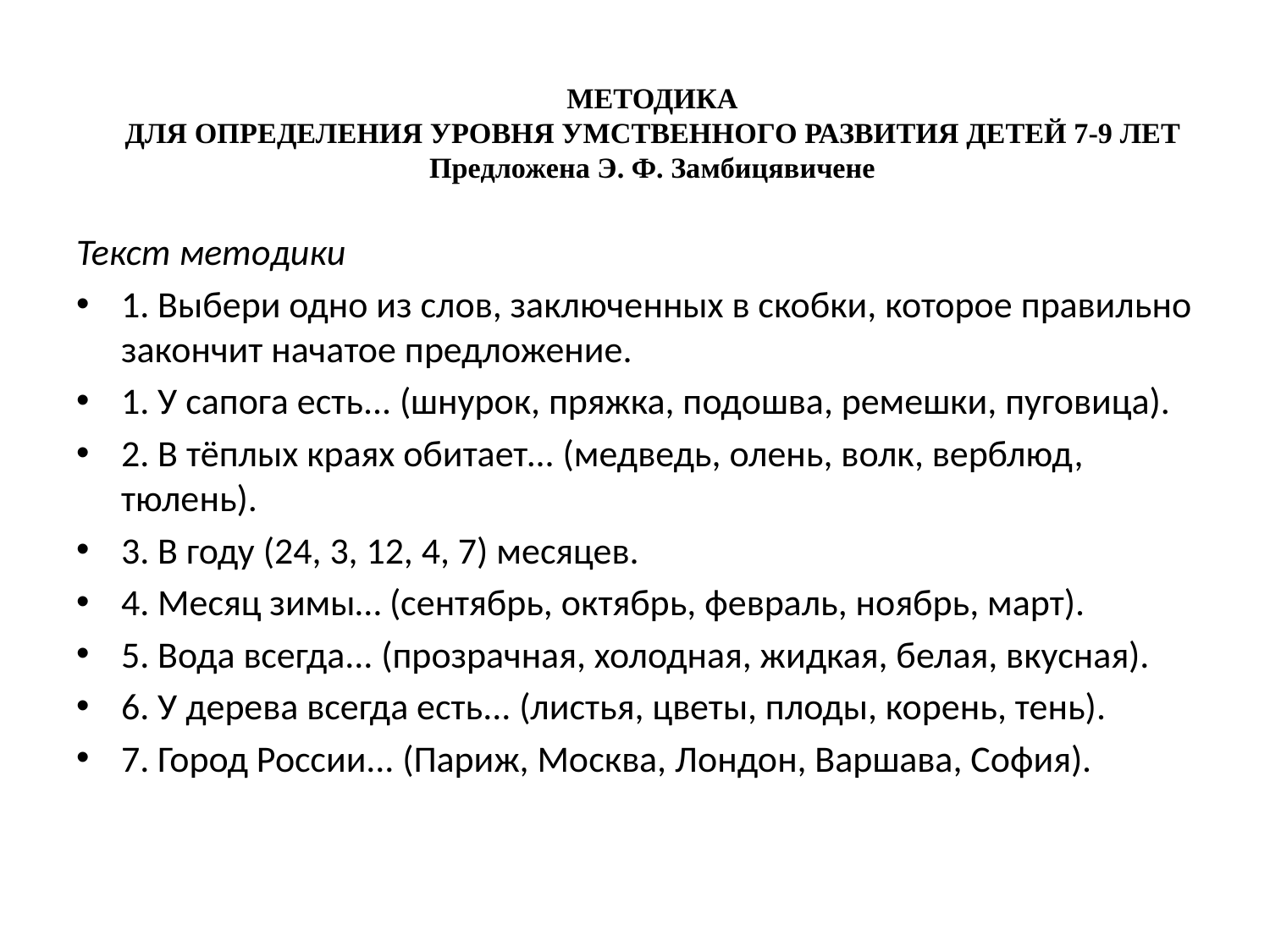

# МЕТОДИКА ДЛЯ ОПРЕДЕЛЕНИЯ УРОВНЯ УМСТВЕННОГО РАЗВИТИЯ ДЕТЕЙ 7-9 ЛЕТ Предложена Э. Ф. Замбицявичене
Текст методики
1. Выбери одно из слов, заключенных в скобки, которое правильно закончит начатое предложение.
1. У сапога есть... (шнурок, пряжка, подошва, ремешки, пуговица).
2. В тёплых краях обитает... (медведь, олень, волк, верблюд, тюлень).
3. В году (24, 3, 12, 4, 7) месяцев.
4. Месяц зимы… (сентябрь, октябрь, февраль, ноябрь, март).
5. Вода всегда... (прозрачная, холодная, жидкая, белая, вкусная).
6. У дерева всегда есть... (листья, цветы, плоды, корень, тень).
7. Город России... (Париж, Москва, Лондон, Варшава, София).